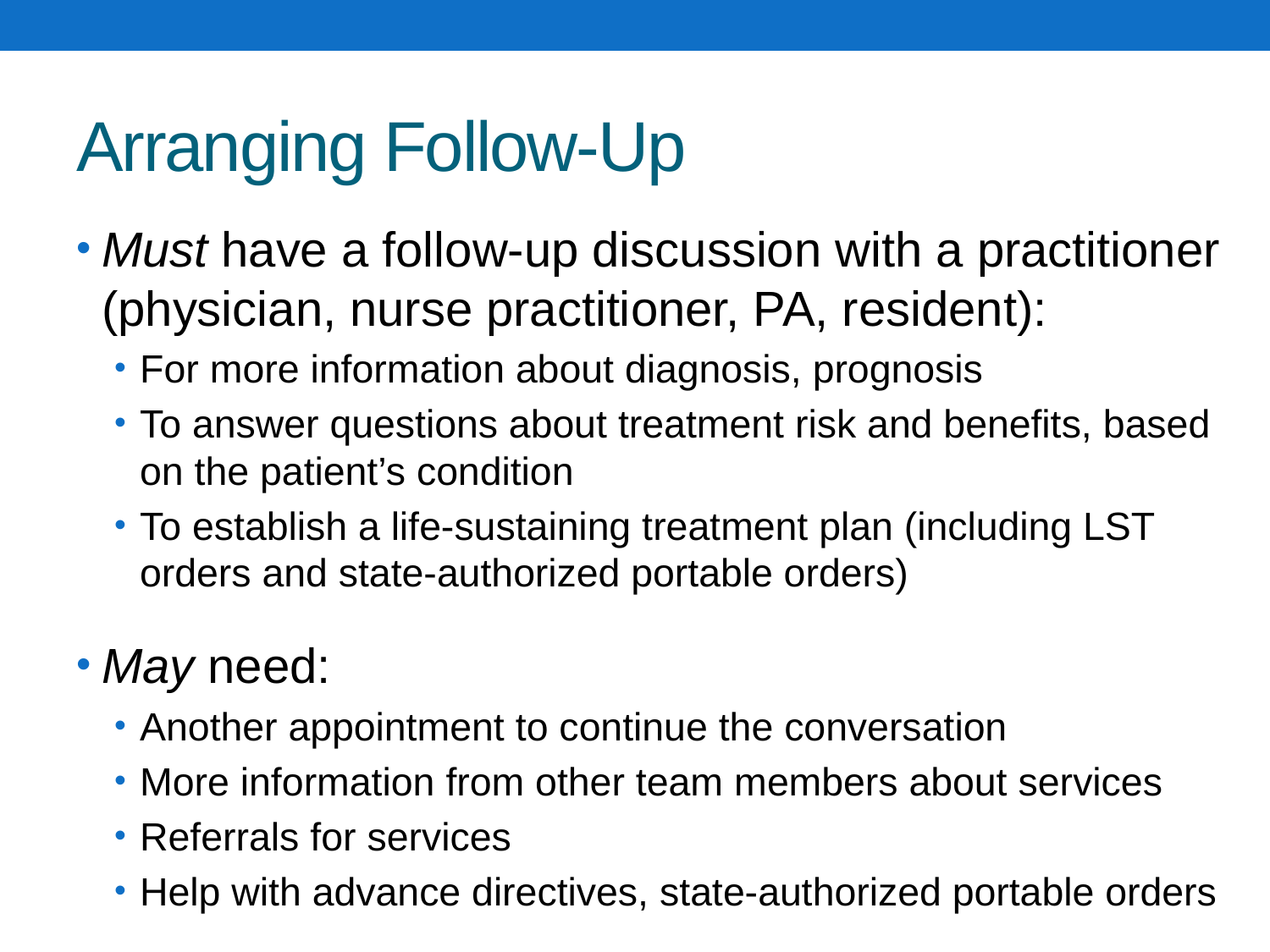

# Arranging Follow-Up
Must have a follow-up discussion with a practitioner (physician, nurse practitioner, PA, resident):
For more information about diagnosis, prognosis
To answer questions about treatment risk and benefits, based on the patient’s condition
To establish a life-sustaining treatment plan (including LST orders and state-authorized portable orders)
May need:
Another appointment to continue the conversation
More information from other team members about services
Referrals for services
Help with advance directives, state-authorized portable orders